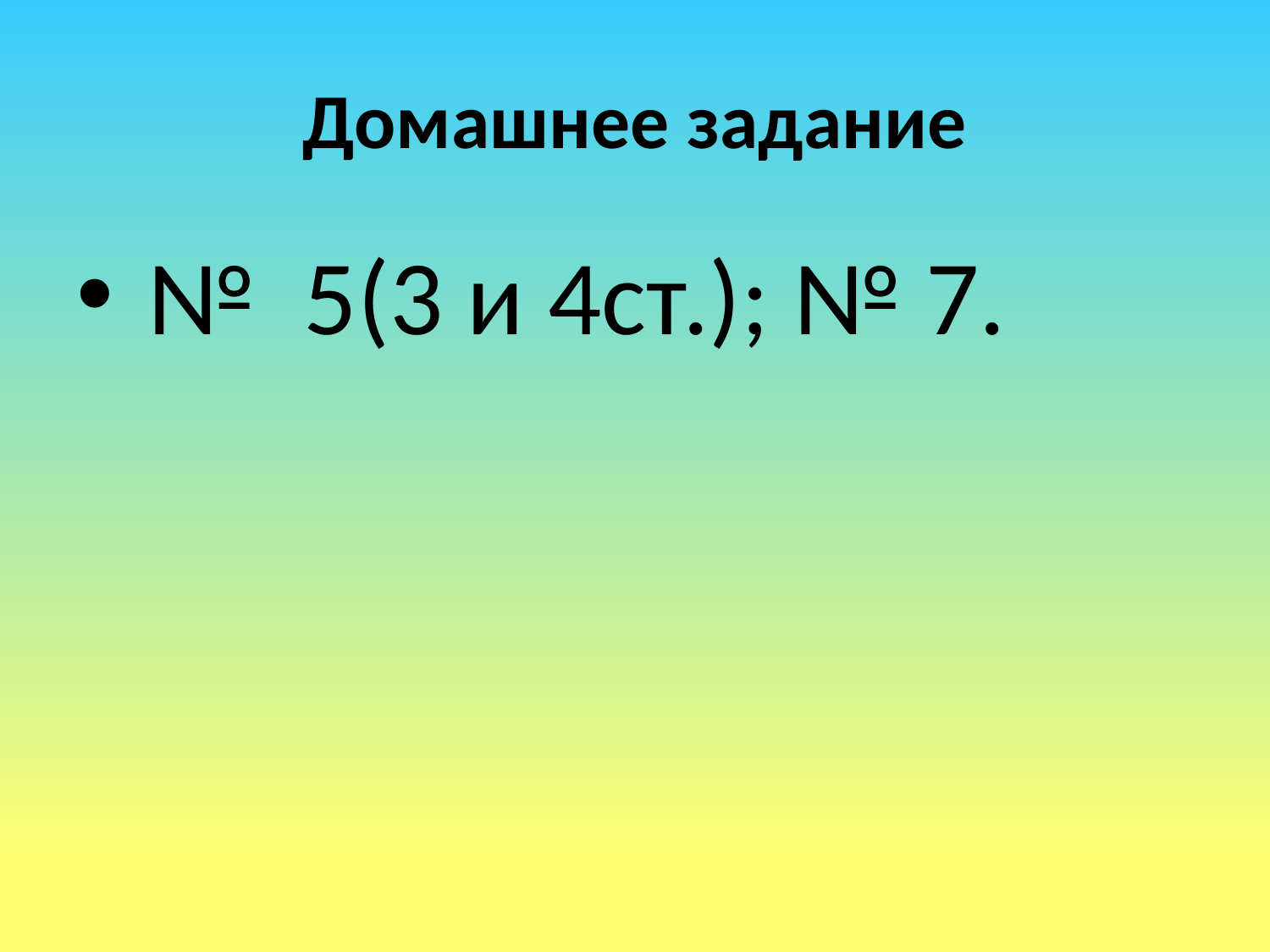

# Домашнее задание
 №  5(3 и 4ст.); № 7.